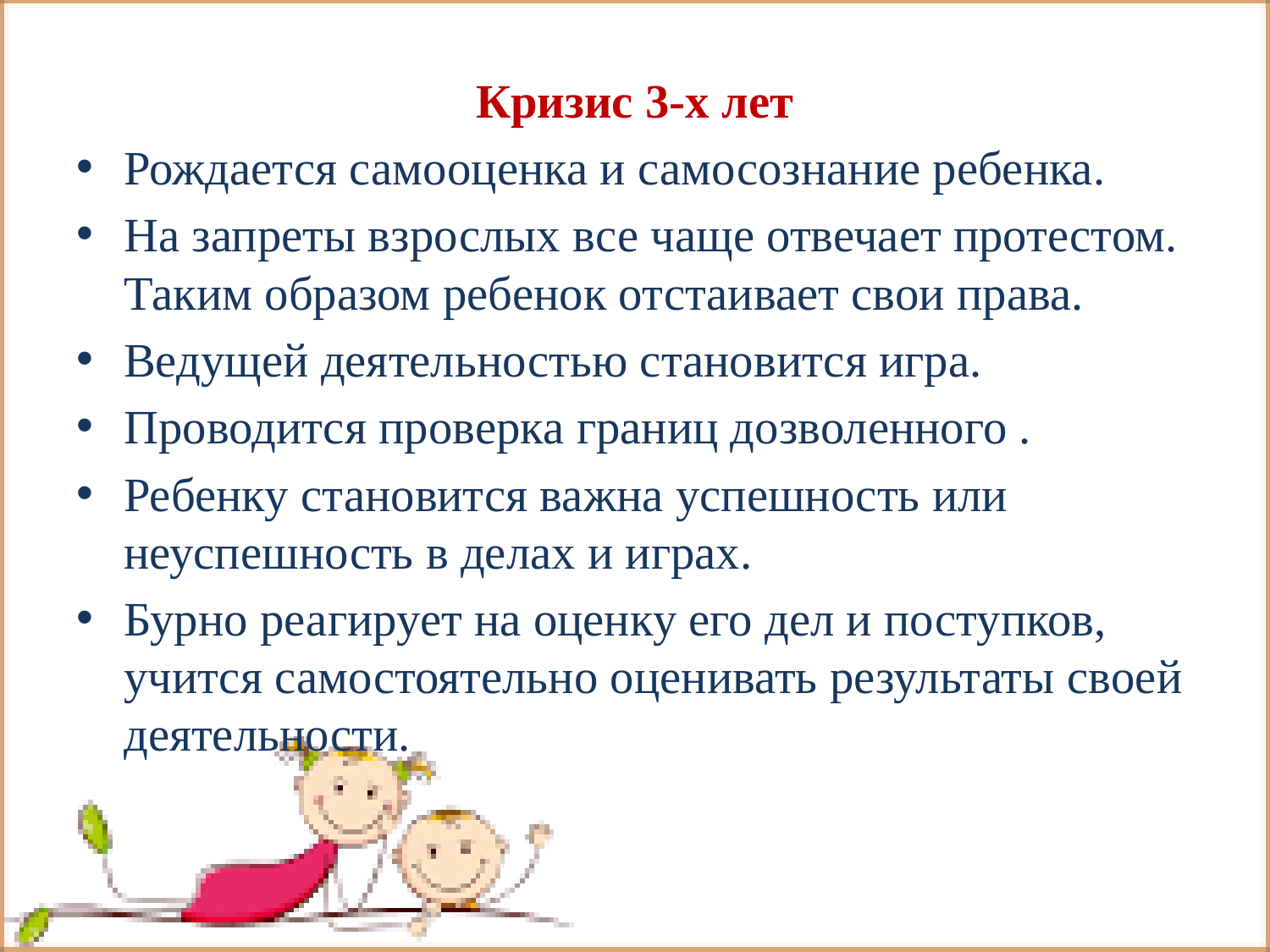

Кризис 3-х лет
Рождается самооценка и самосознание ребенка.
На запреты взрослых все чаще отвечает протестом. Таким образом ребенок отстаивает свои права.
Ведущей деятельностью становится игра.
Проводится проверка границ дозволенного .
Ребенку становится важна успешность или неуспешность в делах и играх.
Бурно реагирует на оценку его дел и поступков, учится самостоятельно оценивать результаты своей деятельности.